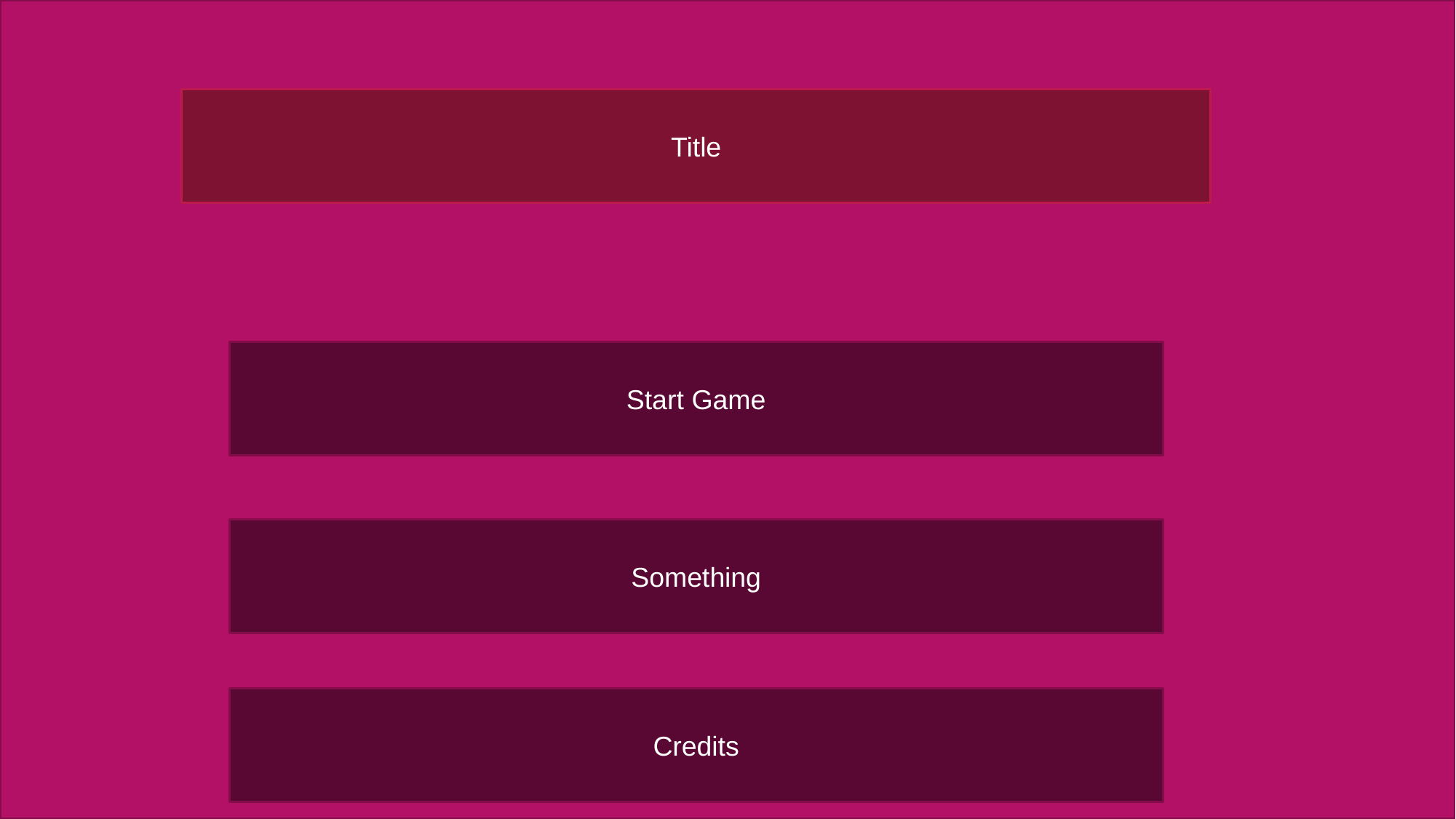

Background picture of the Earth and the Moon
Title
Start Game
Something
Credits